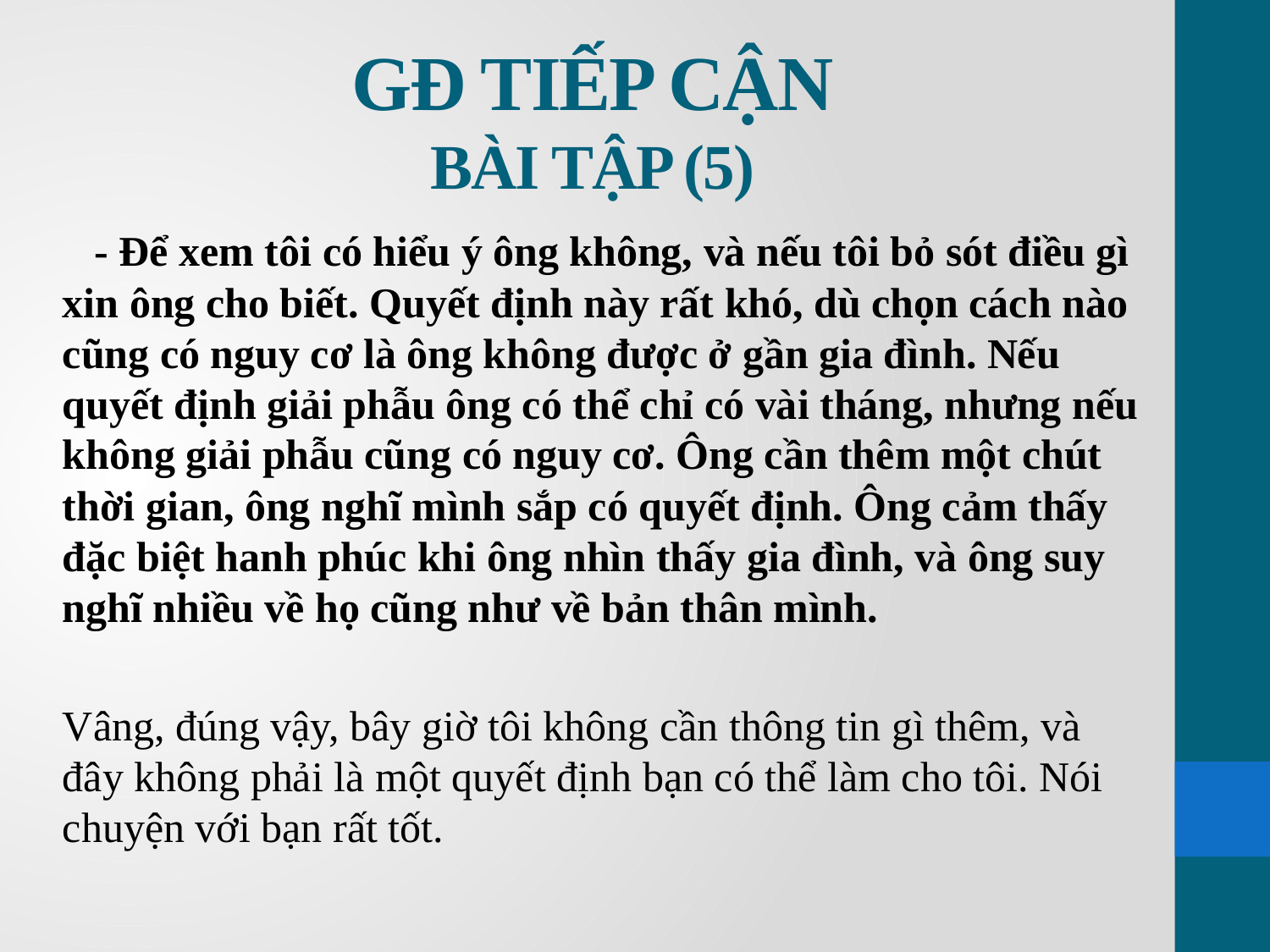

# GĐ TIẾP CẬN BÀI TẬP (5)
   - Để xem tôi có hiểu ý ông không, và nếu tôi bỏ sót điều gì xin ông cho biết. Quyết định này rất khó, dù chọn cách nào cũng có nguy cơ là ông không được ở gần gia đình. Nếu quyết định giải phẫu ông có thể chỉ có vài tháng, nhưng nếu không giải phẫu cũng có nguy cơ. Ông cần thêm một chút thời gian, ông nghĩ mình sắp có quyết định. Ông cảm thấy đặc biệt hanh phúc khi ông nhìn thấy gia đình, và ông suy nghĩ nhiều về họ cũng như về bản thân mình.

Vâng, đúng vậy, bây giờ tôi không cần thông tin gì thêm, và đây không phải là một quyết định bạn có thể làm cho tôi. Nói chuyện với bạn rất tốt.